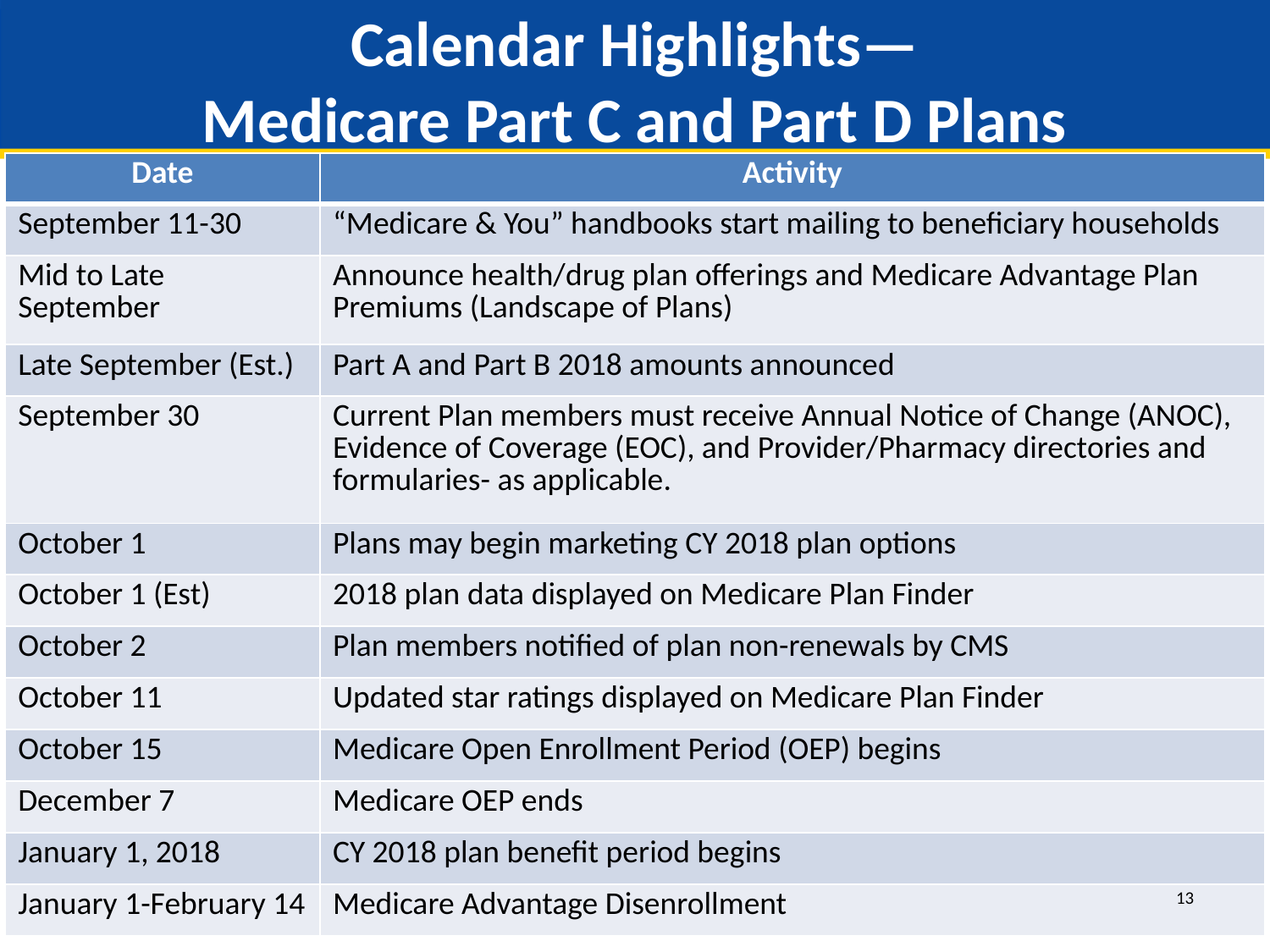

# Calendar Highlights— Medicare Part C and Part D Plans
| Date | Activity |
| --- | --- |
| September 11-30 | “Medicare & You” handbooks start mailing to beneficiary households |
| Mid to Late September | Announce health/drug plan offerings and Medicare Advantage Plan Premiums (Landscape of Plans) |
| Late September (Est.) | Part A and Part B 2018 amounts announced |
| September 30 | Current Plan members must receive Annual Notice of Change (ANOC), Evidence of Coverage (EOC), and Provider/Pharmacy directories and formularies- as applicable. |
| October 1 | Plans may begin marketing CY 2018 plan options |
| October 1 (Est) | 2018 plan data displayed on Medicare Plan Finder |
| October 2 | Plan members notified of plan non-renewals by CMS |
| October 11 | Updated star ratings displayed on Medicare Plan Finder |
| October 15 | Medicare Open Enrollment Period (OEP) begins |
| December 7 | Medicare OEP ends |
| January 1, 2018 | CY 2018 plan benefit period begins |
| January 1-February 14 | Medicare Advantage Disenrollment |
13